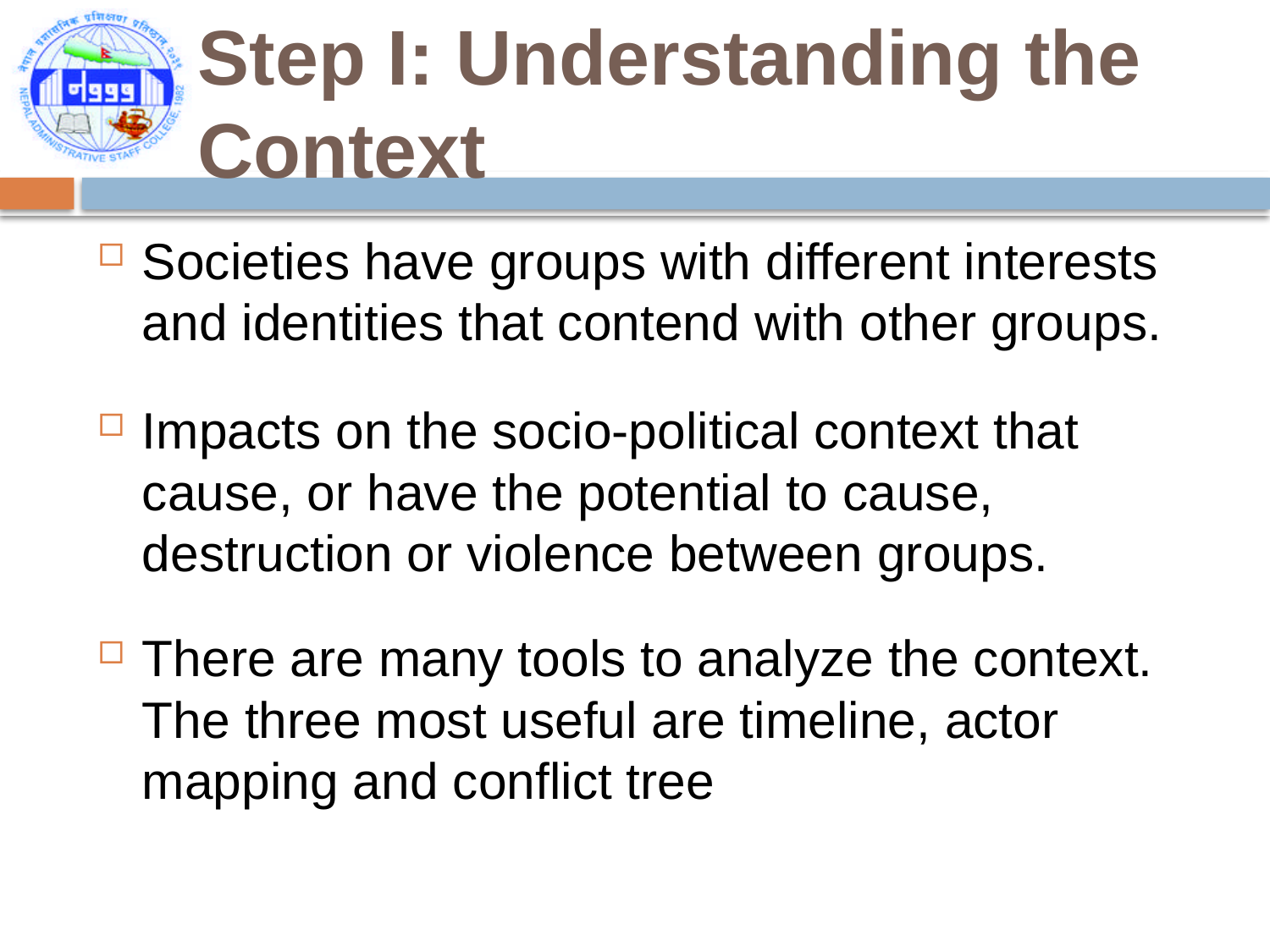

# Step I: Understanding the Context
Societies have groups with different interests and identities that contend with other groups.

Impacts on the socio-political context that cause, or have the potential to cause, destruction or violence between groups.

There are many tools to analyze the context. The three most useful are timeline, actor mapping and conflict tree